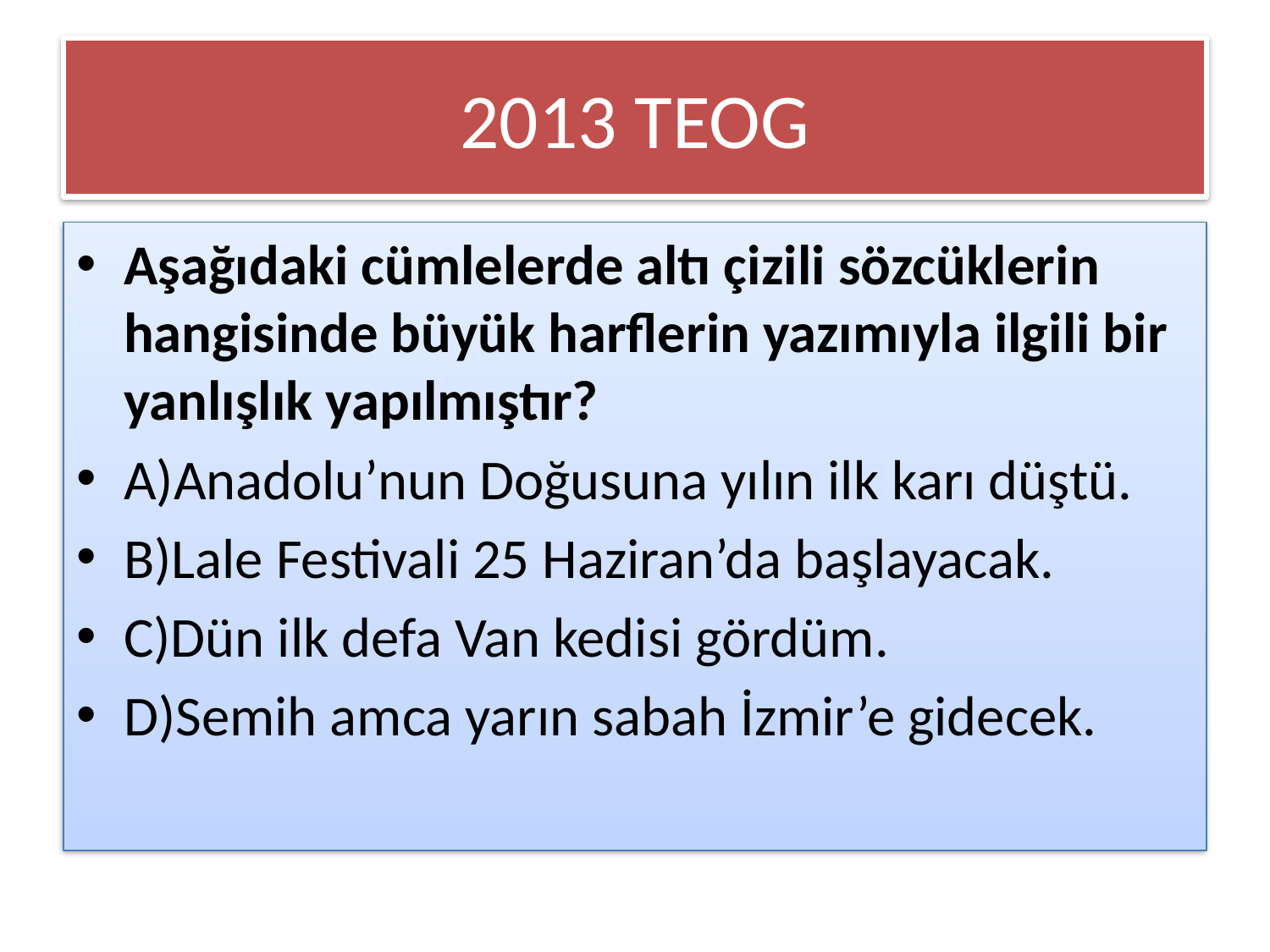

# 2013 TEOG
Aşağıdaki cümlelerde altı çizili sözcüklerin hangisinde büyük harflerin yazımıyla ilgili bir yanlışlık yapılmıştır?
A)Anadolu’nun Doğusuna yılın ilk karı düştü.
B)Lale Festivali 25 Haziran’da başlayacak.
C)Dün ilk defa Van kedisi gördüm.
D)Semih amca yarın sabah İzmir’e gidecek.